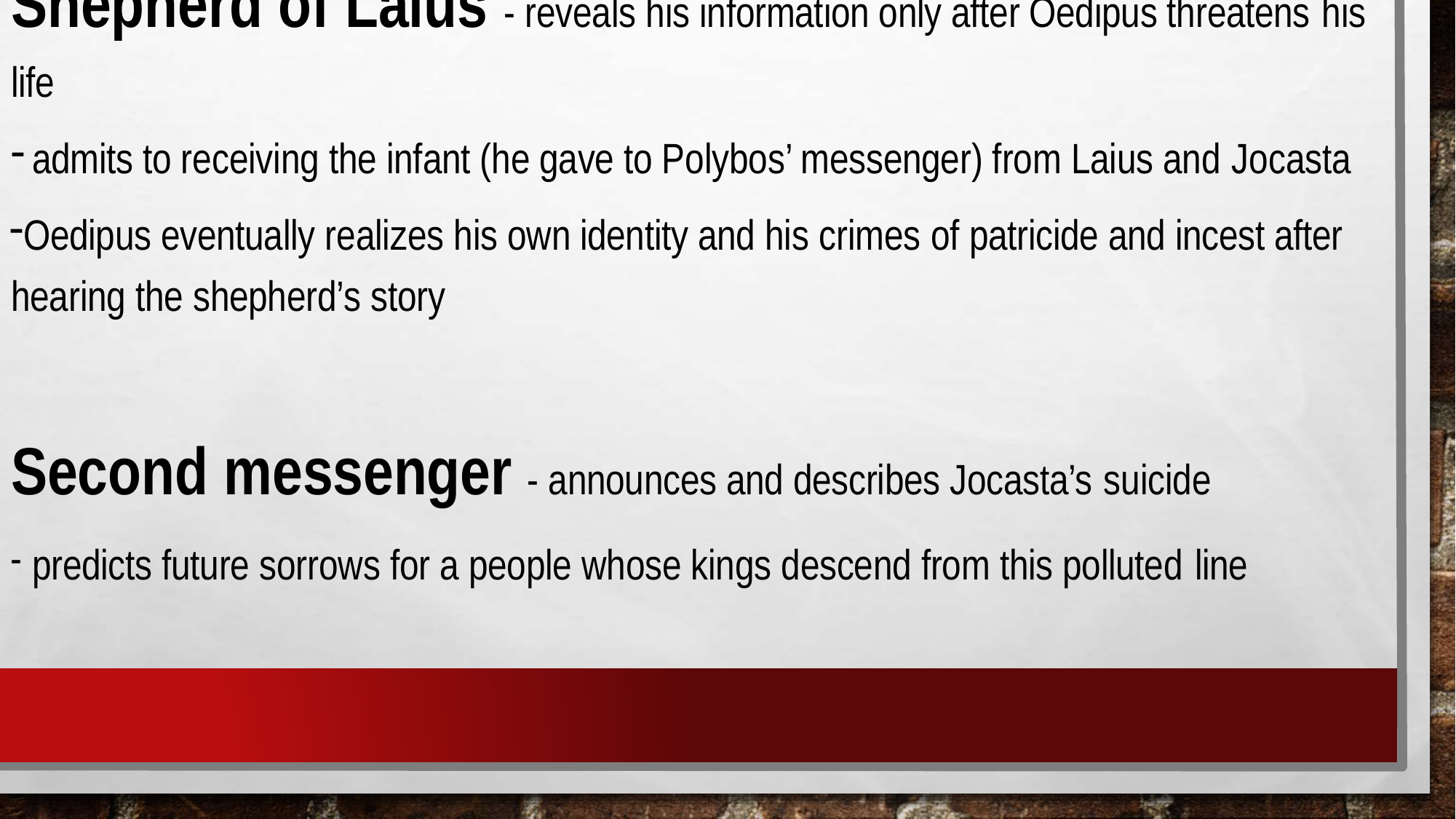

# Shepherd of Laius - reveals his information only after Oedipus threatens his
life
admits to receiving the infant (he gave to Polybos’ messenger) from Laius and Jocasta
Oedipus eventually realizes his own identity and his crimes of patricide and incest after  hearing the shepherd’s story

Second messenger - announces and describes Jocasta’s suicide
predicts future sorrows for a people whose kings descend from this polluted line